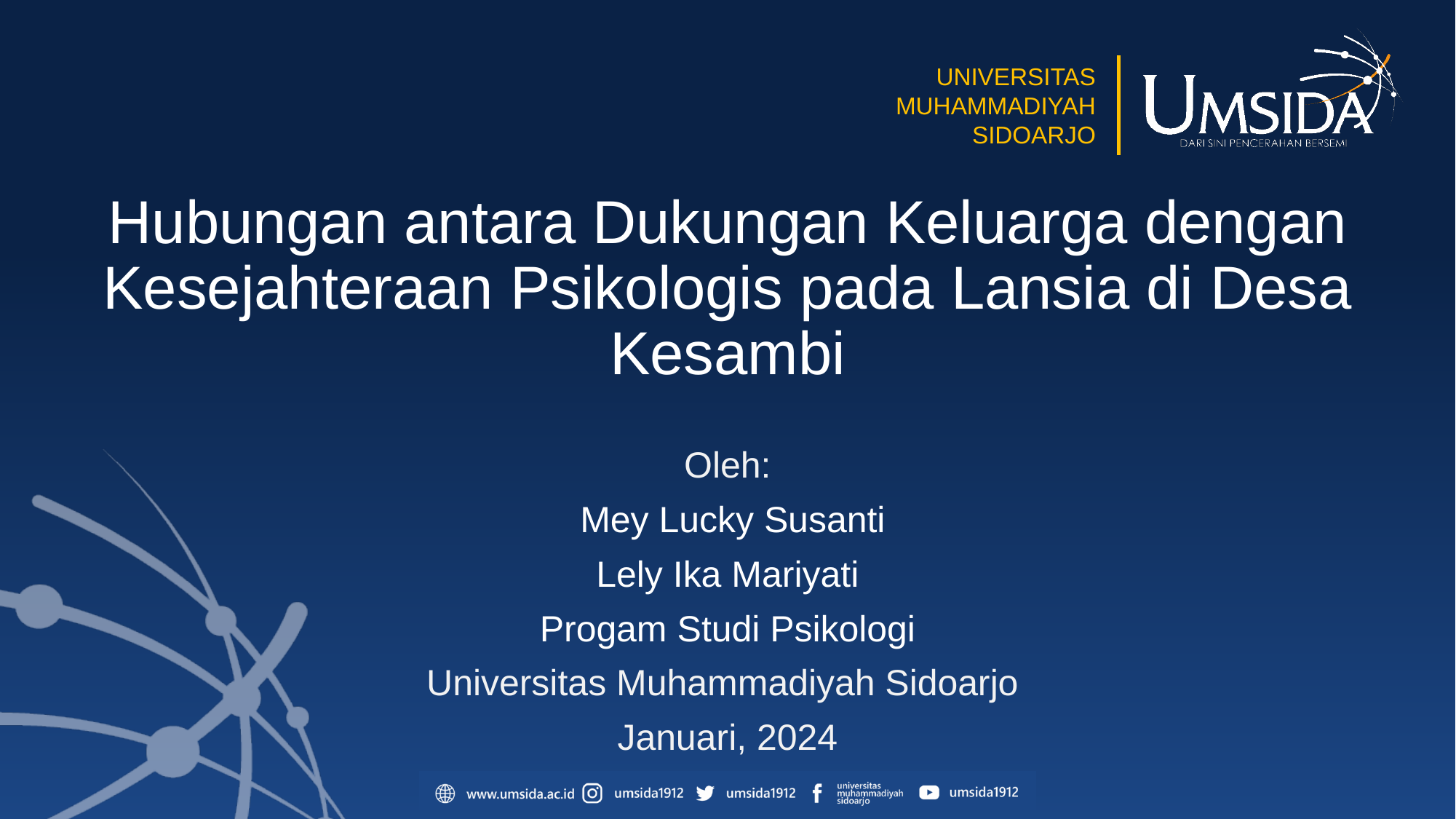

# Hubungan antara Dukungan Keluarga dengan Kesejahteraan Psikologis pada Lansia di Desa Kesambi
Oleh:
 Mey Lucky Susanti
Lely Ika Mariyati
Progam Studi Psikologi
Universitas Muhammadiyah Sidoarjo
Januari, 2024